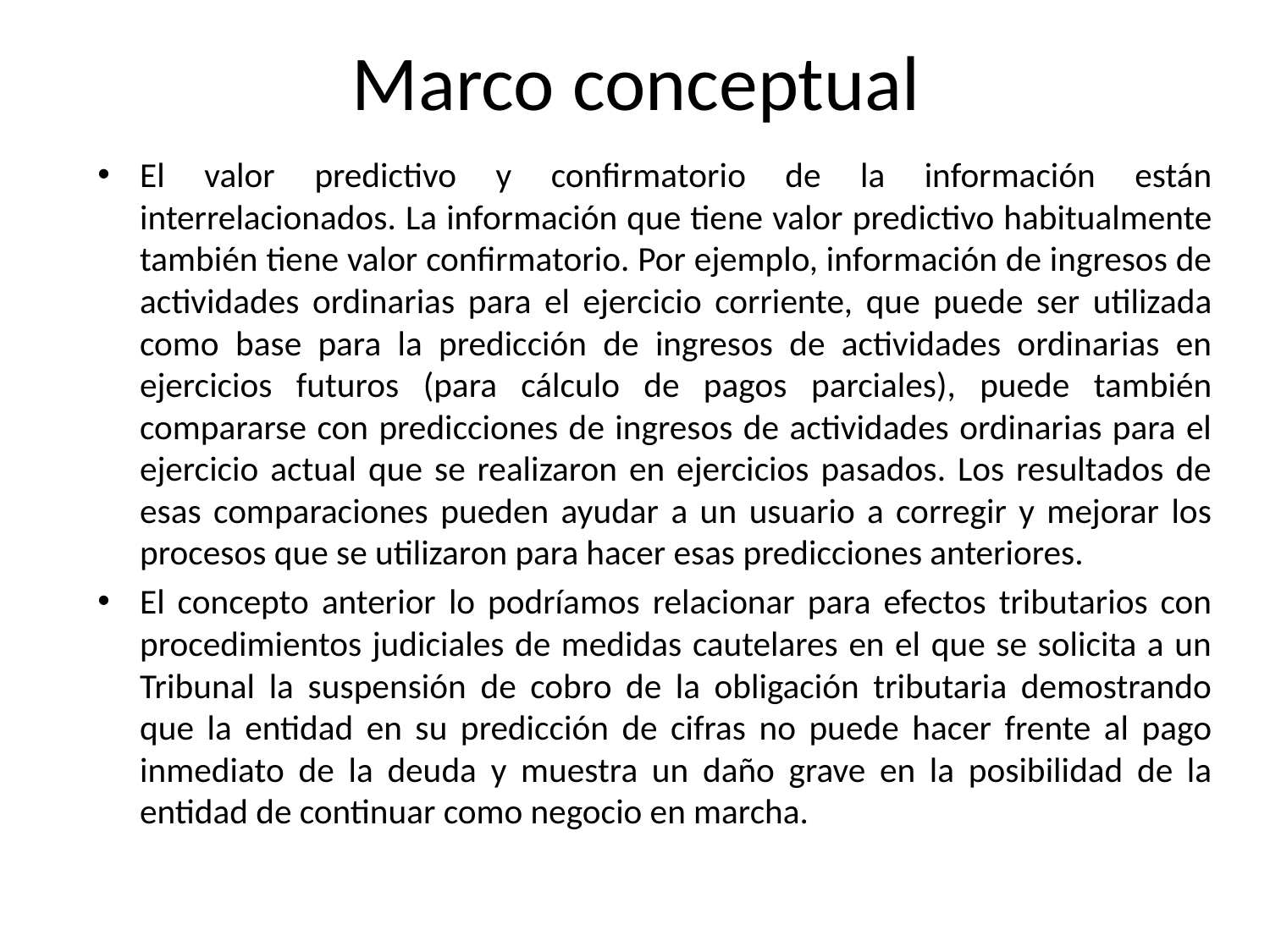

# Marco conceptual
El valor predictivo y confirmatorio de la información están interrelacionados. La información que tiene valor predictivo habitualmente también tiene valor confirmatorio. Por ejemplo, información de ingresos de actividades ordinarias para el ejercicio corriente, que puede ser utilizada como base para la predicción de ingresos de actividades ordinarias en ejercicios futuros (para cálculo de pagos parciales), puede también compararse con predicciones de ingresos de actividades ordinarias para el ejercicio actual que se realizaron en ejercicios pasados. Los resultados de esas comparaciones pueden ayudar a un usuario a corregir y mejorar los procesos que se utilizaron para hacer esas predicciones anteriores.
El concepto anterior lo podríamos relacionar para efectos tributarios con procedimientos judiciales de medidas cautelares en el que se solicita a un Tribunal la suspensión de cobro de la obligación tributaria demostrando que la entidad en su predicción de cifras no puede hacer frente al pago inmediato de la deuda y muestra un daño grave en la posibilidad de la entidad de continuar como negocio en marcha.